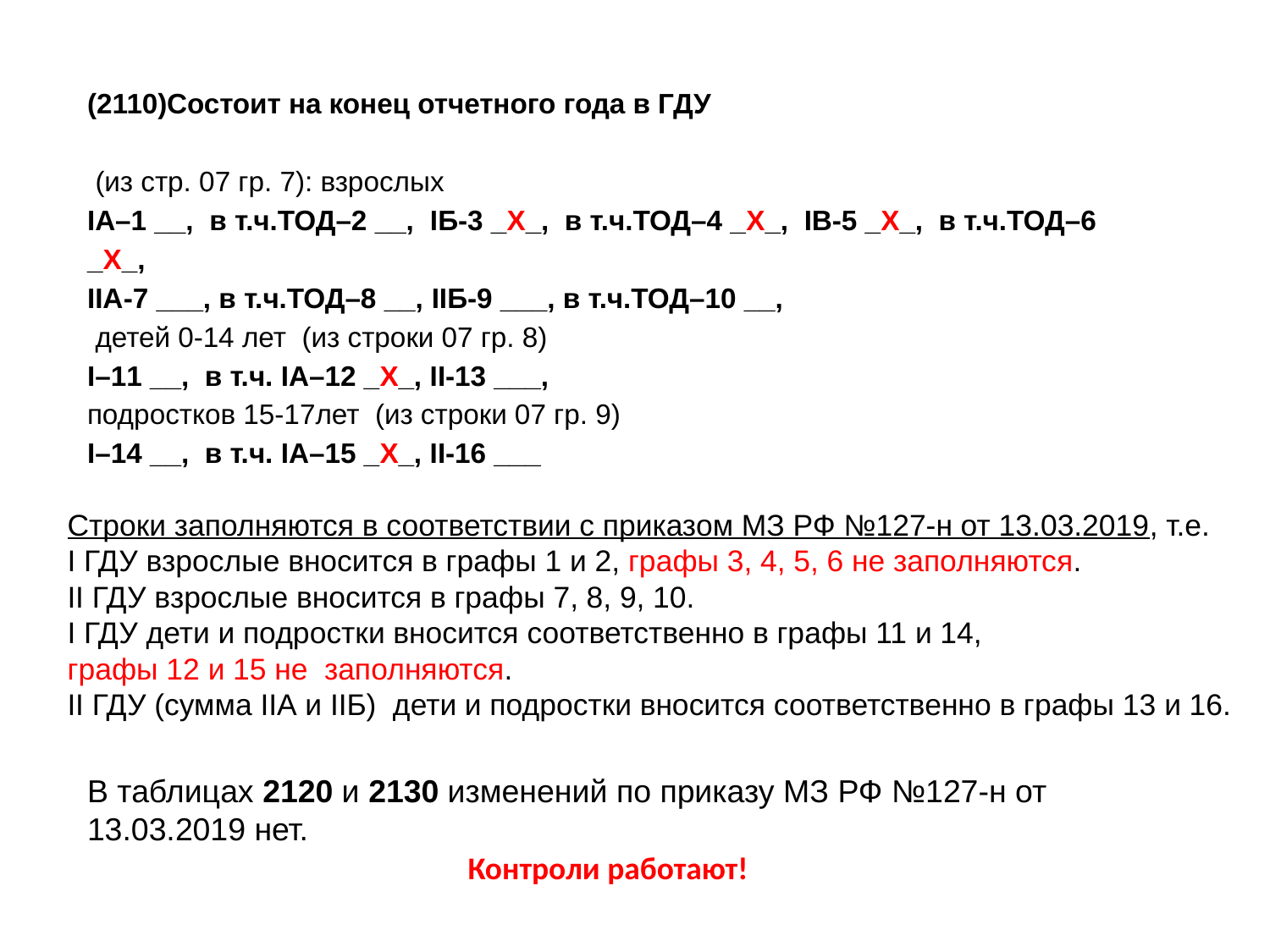

Состоит на конец отчетного года в ГДУ

 (из стр. 07 гр. 7): взрослых
IA–1 __,  в т.ч.ТОД–2 __,  IБ-3 _Х_,  в т.ч.ТОД–4 _Х_,  IВ-5 _Х_,  в т.ч.ТОД–6 _Х_,
IIA-7 ___, в т.ч.ТОД–8 __, IIБ-9 ___, в т.ч.ТОД–10 __,
 детей 0-14 лет  (из строки 07 гр. 8)
I–11 __,  в т.ч. IA–12 _Х_, II-13 ___,
подростков 15-17лет  (из строки 07 гр. 9)
I–14 __,  в т.ч. IA–15 _Х_, II-16 ___
Строки заполняются в соответствии с приказом МЗ РФ №127-н от 13.03.2019, т.е.
I ГДУ взрослые вносится в графы 1 и 2, графы 3, 4, 5, 6 не заполняются.
II ГДУ взрослые вносится в графы 7, 8, 9, 10.
I ГДУ дети и подростки вносится соответственно в графы 11 и 14,
графы 12 и 15 не  заполняются.
II ГДУ (сумма IIА и IIБ)  дети и подростки вносится соответственно в графы 13 и 16.
В таблицах 2120 и 2130 изменений по приказу МЗ РФ №127-н от 13.03.2019 нет.
Контроли работают!